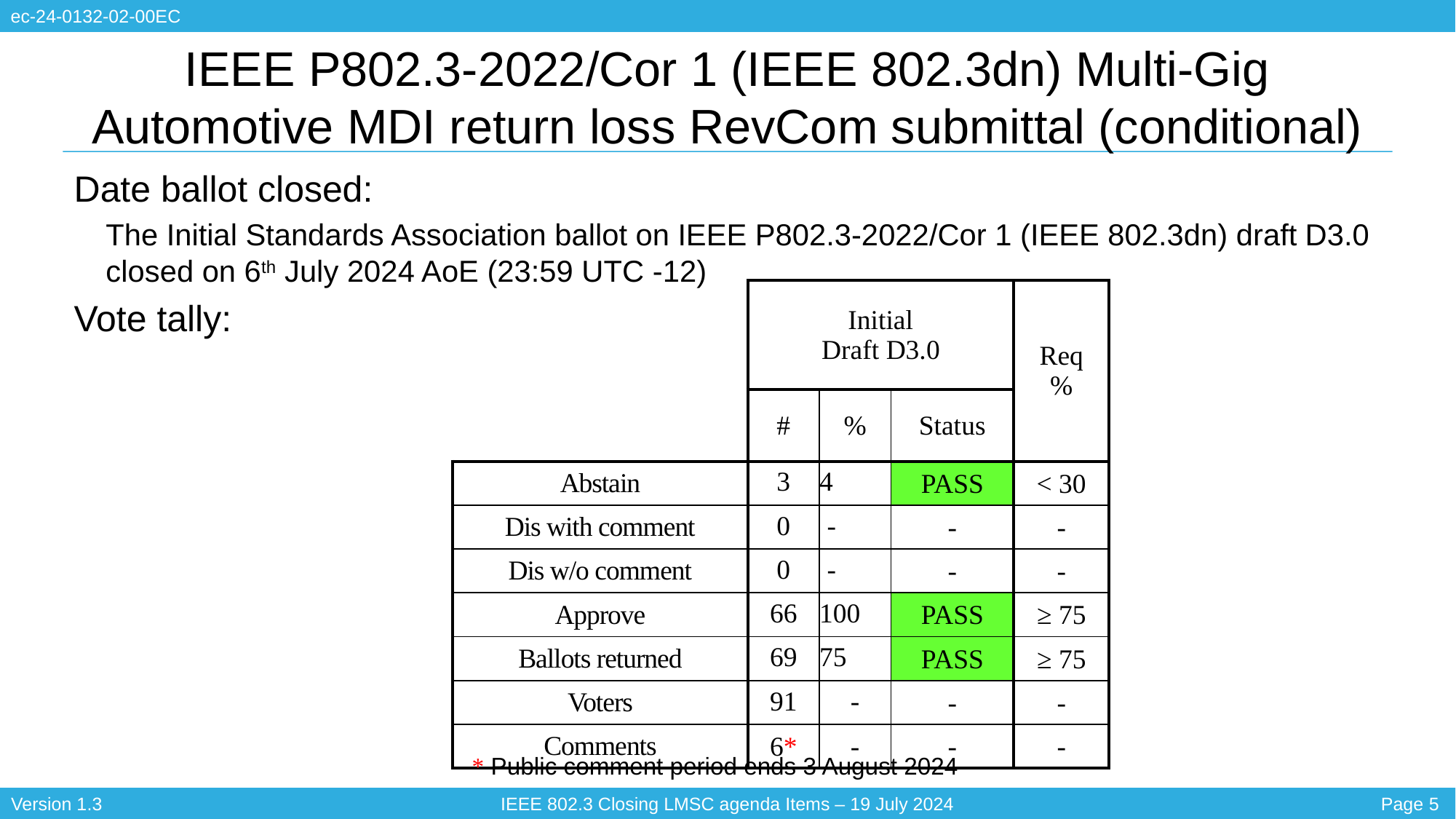

# IEEE P802.3-2022/Cor 1 (IEEE 802.3dn) Multi-Gig Automotive MDI return loss RevCom submittal (conditional)
Date ballot closed:
The Initial Standards Association ballot on IEEE P802.3-2022/Cor 1 (IEEE 802.3dn) draft D3.0 closed on 6th July 2024 AoE (23:59 UTC -12)
Vote tally:

|  | Initial Draft D3.0 |  |  | Req % |
| --- | --- | --- | --- | --- |
|  | # | % | Status |  |
| Abstain | 3 | 4 | PASS | < 30 |
| Dis with comment | 0 | - | - | - |
| Dis w/o comment | 0 | - | - | - |
| Approve | 66 | 100 | PASS | ≥ 75 |
| Ballots returned | 69 | 75 | PASS | ≥ 75 |
| Voters | 91 | - | - | - |
| Comments | 6\* | - | - | - |
* Public comment period ends 3 August 2024